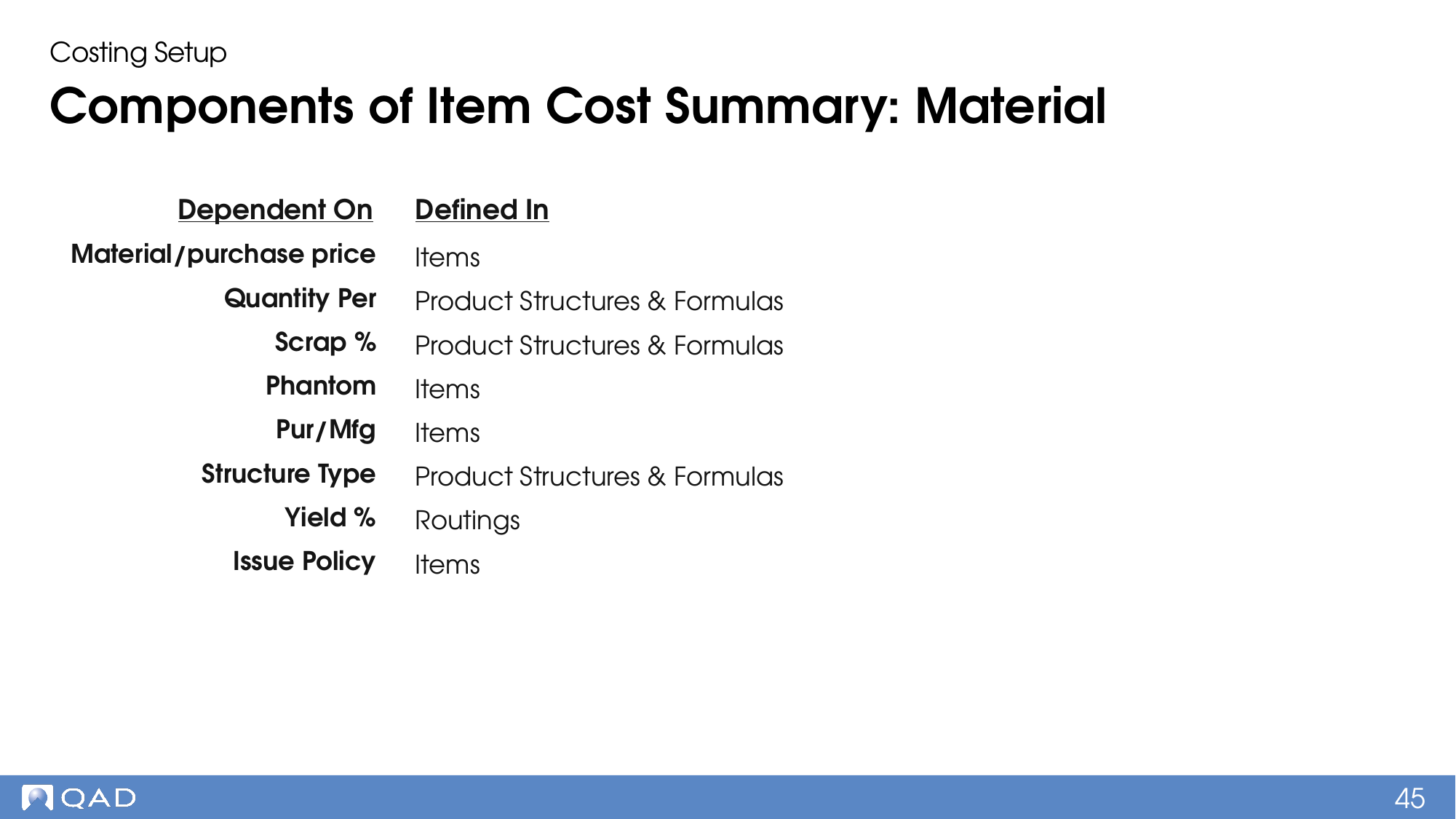

Costing Setup
# Components of Item Cost Summary: Material
Dependent On
Defined In
Material/purchase price
Quantity Per
Scrap %
Phantom
Pur/Mfg
Structure Type
Yield %
Issue Policy

Items
Product Structures & Formulas
Product Structures & Formulas
Items
Items
Product Structures & Formulas
Routings
Items
45